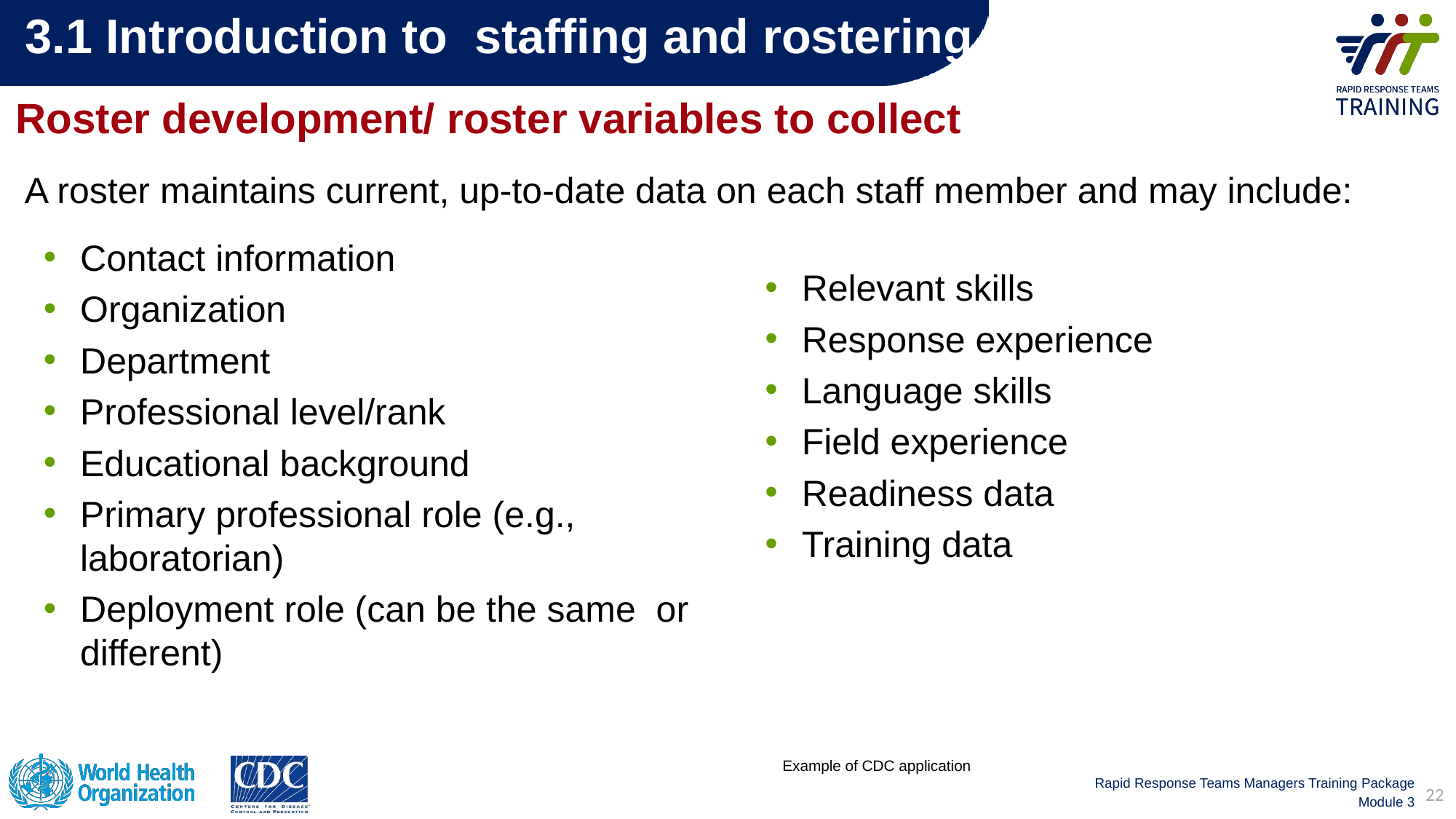

3.1 Introduction to  staffing and rostering
# Roster development/ roster variables to collect
A roster maintains current, up-to-date data on each staff member and may include:
Contact information
Organization
Department
Professional level/rank
Educational background
Primary professional role (e.g., laboratorian)
Deployment role (can be the same  or different)

Relevant skills
Response experience
Language skills
Field experience
Readiness data
Training data

Example of CDC application
22